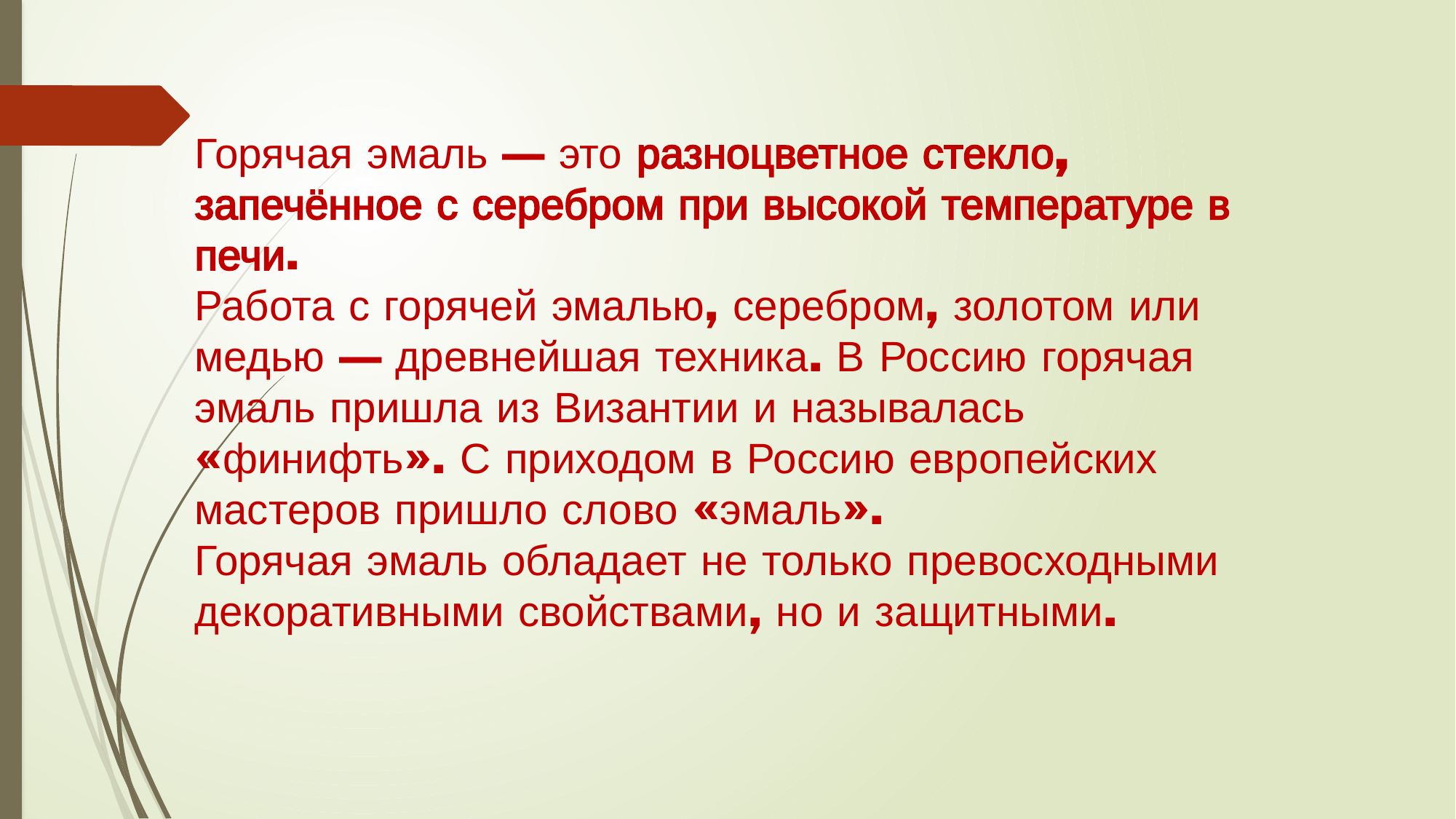

# Горячая эмаль — это разноцветное стекло, запечённое с серебром при высокой температуре в печи. Работа с горячей эмалью, серебром, золотом или медью — древнейшая техника. В Россию горячая эмаль пришла из Византии и называлась «финифть». С приходом в Россию европейских мастеров пришло слово «эмаль». Горячая эмаль обладает не только превосходными декоративными свойствами, но и защитными.